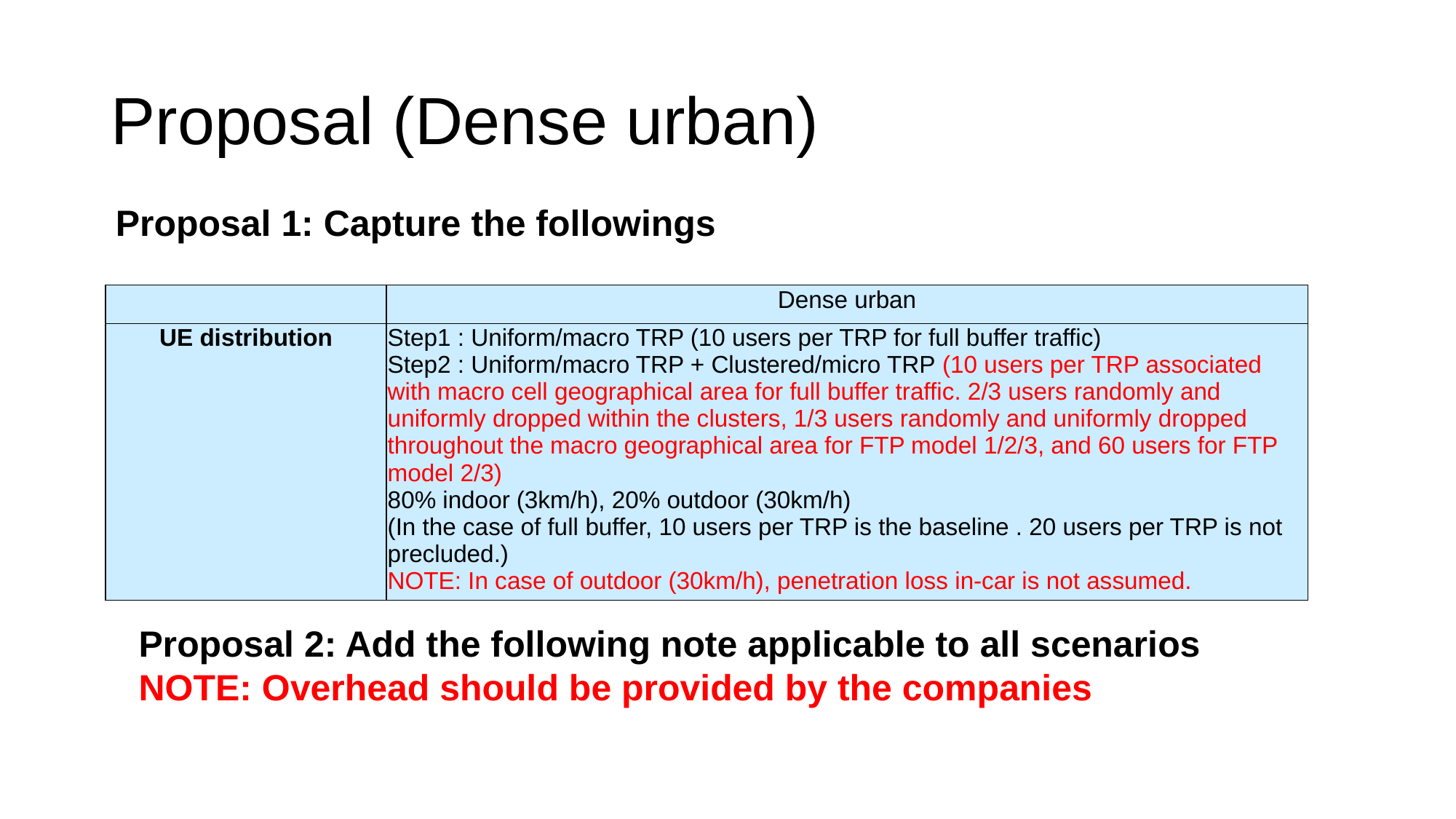

# Proposal (Dense urban)
Proposal 1: Capture the followings
|  | Dense urban |
| --- | --- |
| UE distribution | Step1 : Uniform/macro TRP (10 users per TRP for full buffer traffic) Step2 : Uniform/macro TRP + Clustered/micro TRP (10 users per TRP associated with macro cell geographical area for full buffer traffic. 2/3 users randomly and uniformly dropped within the clusters, 1/3 users randomly and uniformly dropped throughout the macro geographical area for FTP model 1/2/3, and 60 users for FTP model 2/3) 80% indoor (3km/h), 20% outdoor (30km/h) (In the case of full buffer, 10 users per TRP is the baseline . 20 users per TRP is not precluded.) NOTE: In case of outdoor (30km/h), penetration loss in-car is not assumed. |
Proposal 2: Add the following note applicable to all scenarios
NOTE: Overhead should be provided by the companies